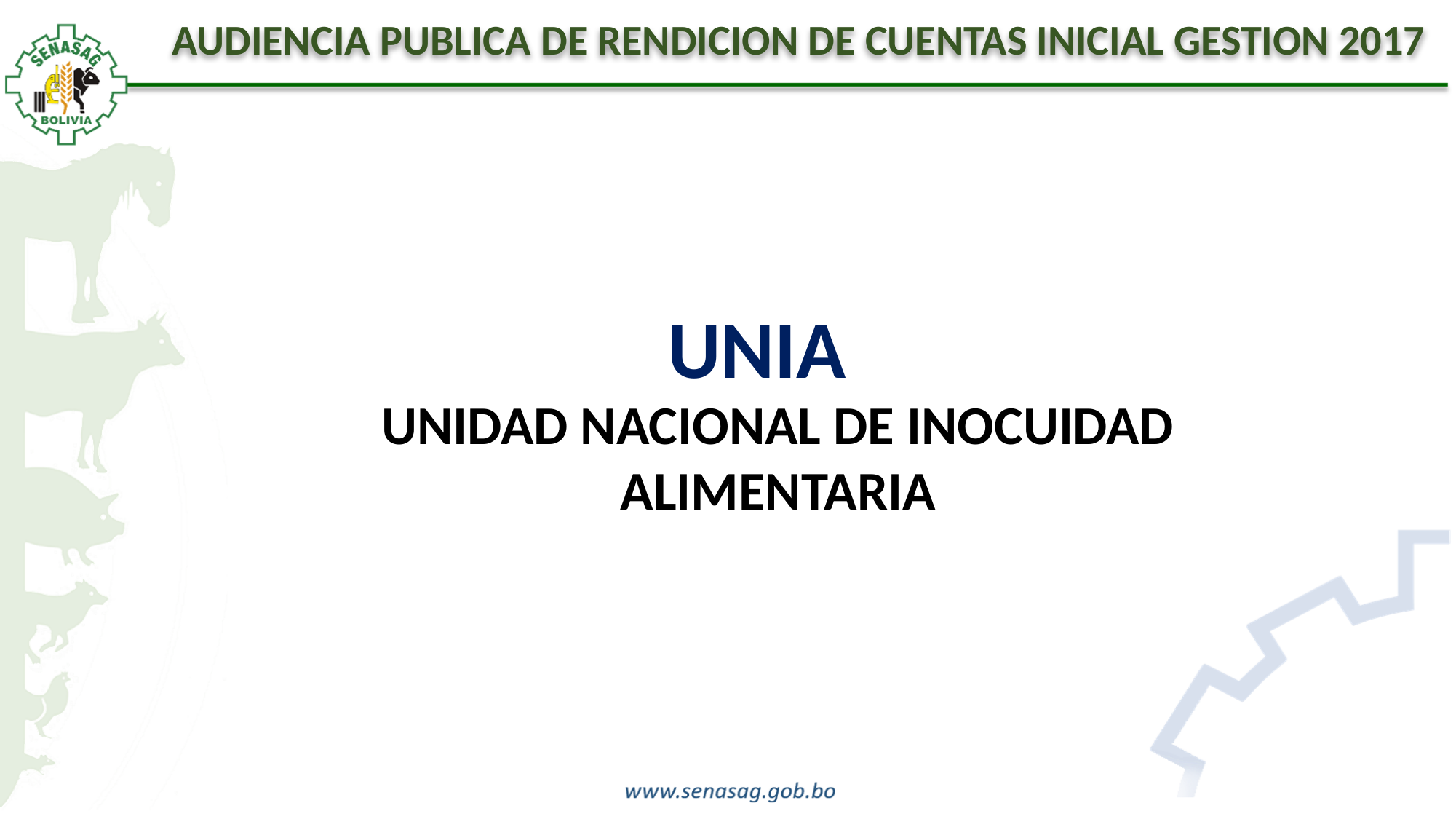

AUDIENCIA PUBLICA DE RENDICION DE CUENTAS INICIAL GESTION 2017
UNIA
UNIDAD NACIONAL DE INOCUIDAD ALIMENTARIA